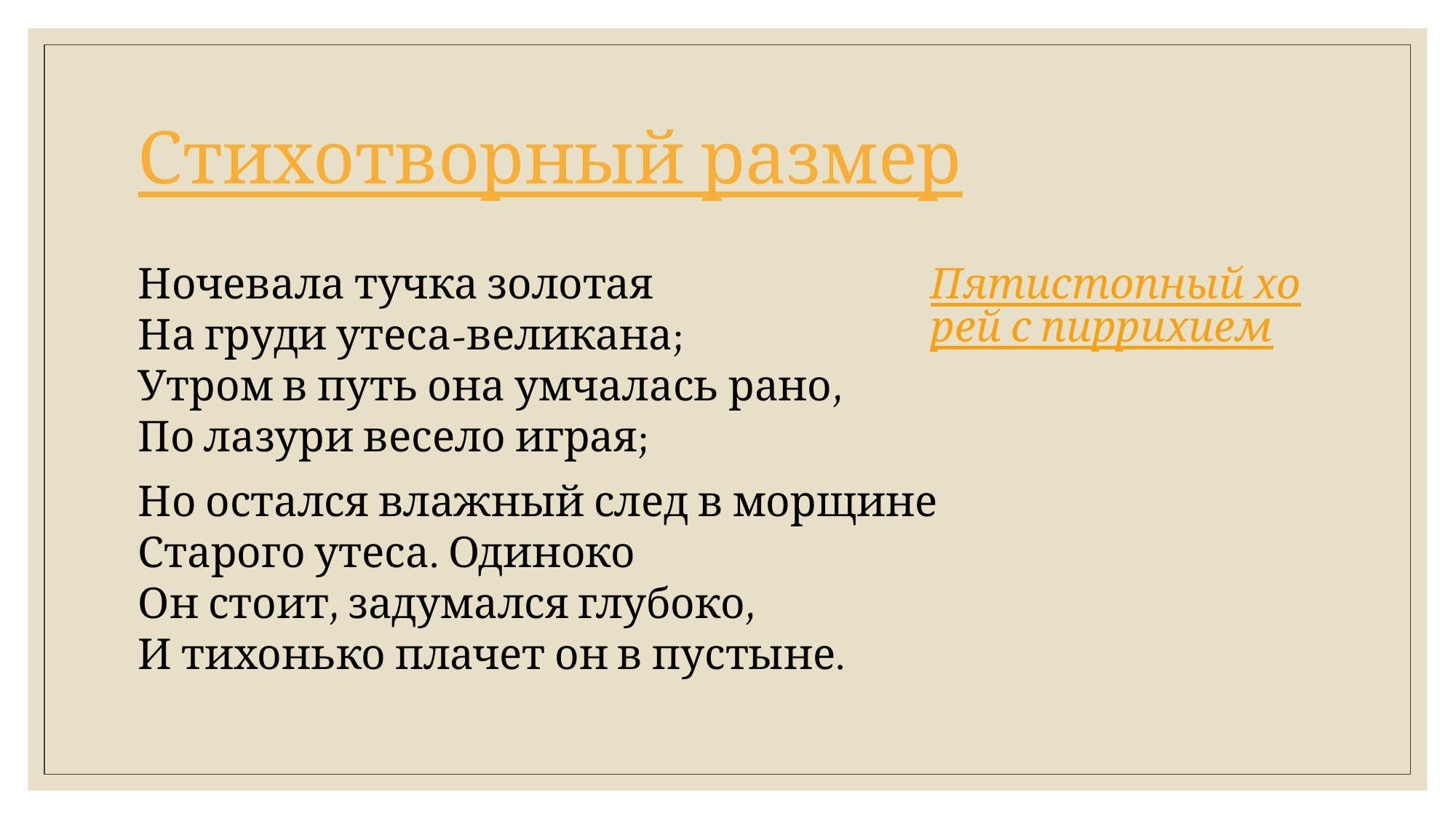

# Стихотворный размер
Ночевала тучка золотая
На груди утеса-великана;
Утром в путь она умчалась рано,
По лазури весело играя;
Но остался влажный след в морщине
Старого утеса. Одиноко
Он стоит, задумался глубоко,
И тихонько плачет он в пустыне.

Пятистопный хорей с пиррихием